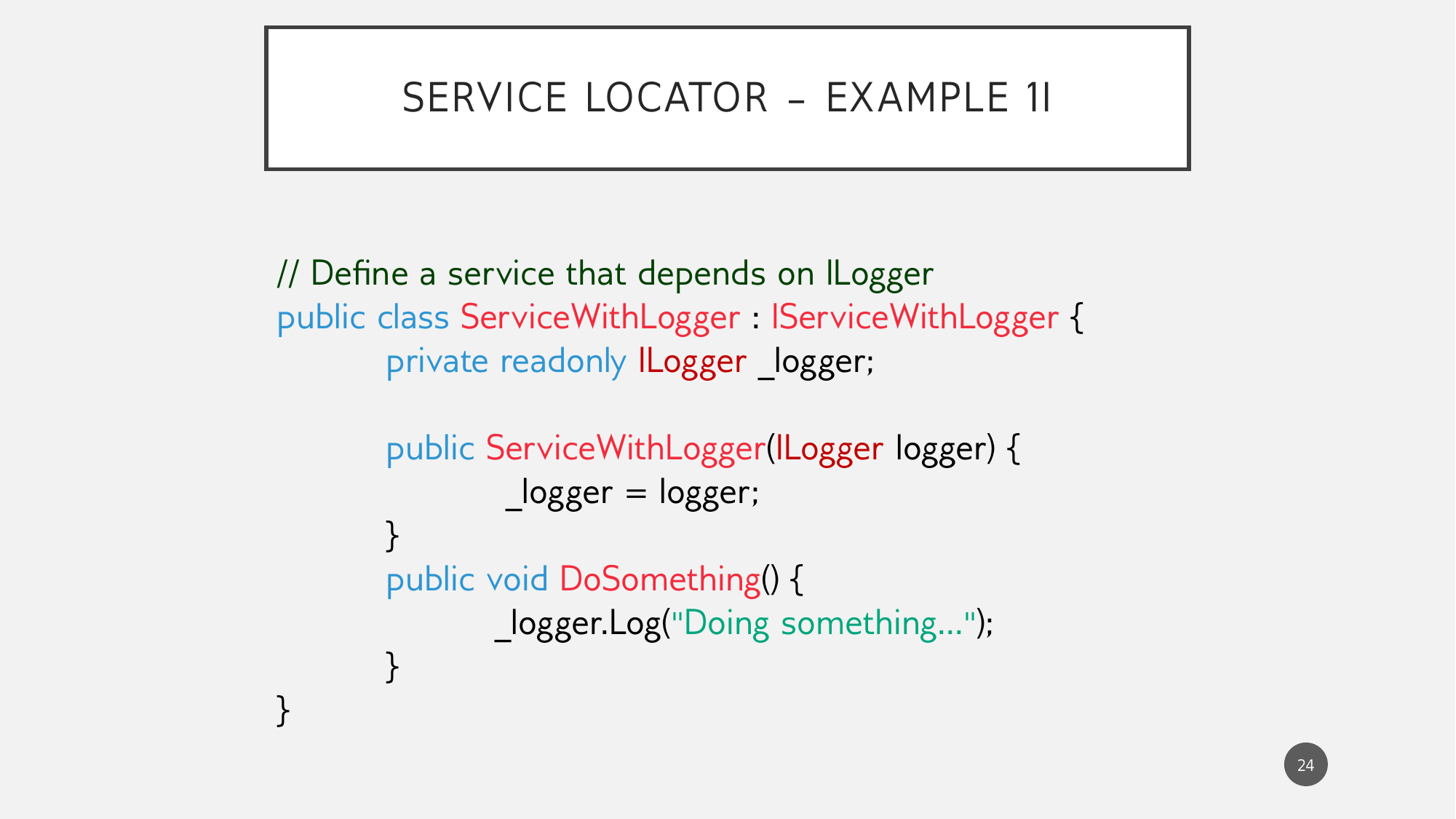

# Service Locator – EXAMPLE 1I

// Define a service that depends on ILogger
public class ServiceWithLogger : IServiceWithLogger {
	private readonly ILogger _logger;

	public ServiceWithLogger(ILogger logger) {
		 _logger = logger;
	}
	public void DoSomething() {
		_logger.Log("Doing something...");
	}
}
24